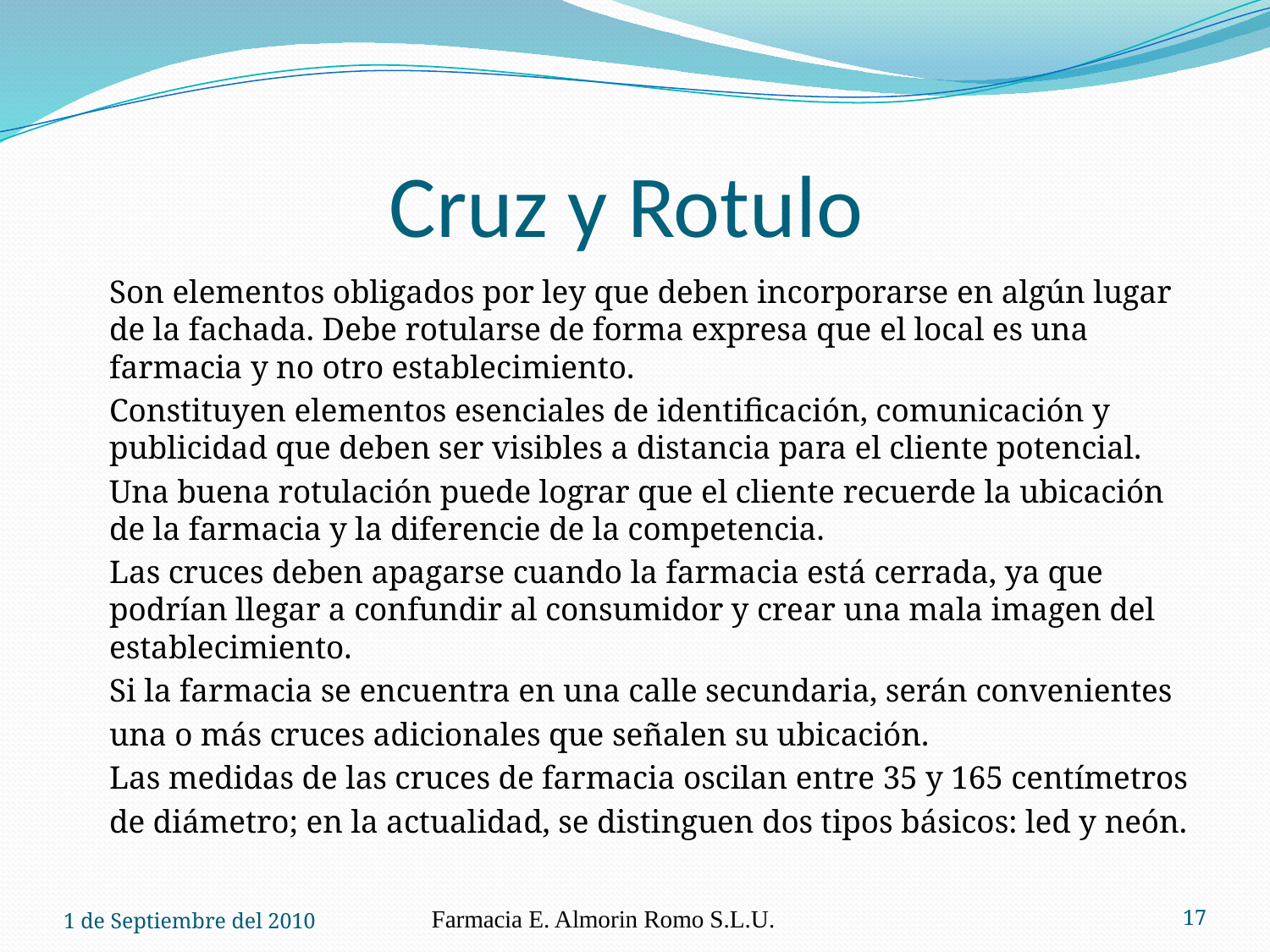

Cruz y Rotulo
	Son elementos obligados por ley que deben incorporarse en algún lugar de la fachada. Debe rotularse de forma expresa que el local es una farmacia y no otro establecimiento.
	Constituyen elementos esenciales de identificación, comunicación y publicidad que deben ser visibles a distancia para el cliente potencial.
	Una buena rotulación puede lograr que el cliente recuerde la ubicación de la farmacia y la diferencie de la competencia.
	Las cruces deben apagarse cuando la farmacia está cerrada, ya que podrían llegar a confundir al consumidor y crear una mala imagen del establecimiento.
	Si la farmacia se encuentra en una calle secundaria, serán convenientes
	una o más cruces adicionales que señalen su ubicación.
	Las medidas de las cruces de farmacia oscilan entre 35 y 165 centímetros
	de diámetro; en la actualidad, se distinguen dos tipos básicos: led y neón.
1 de Septiembre del 2010
Farmacia E. Almorin Romo S.L.U.
17